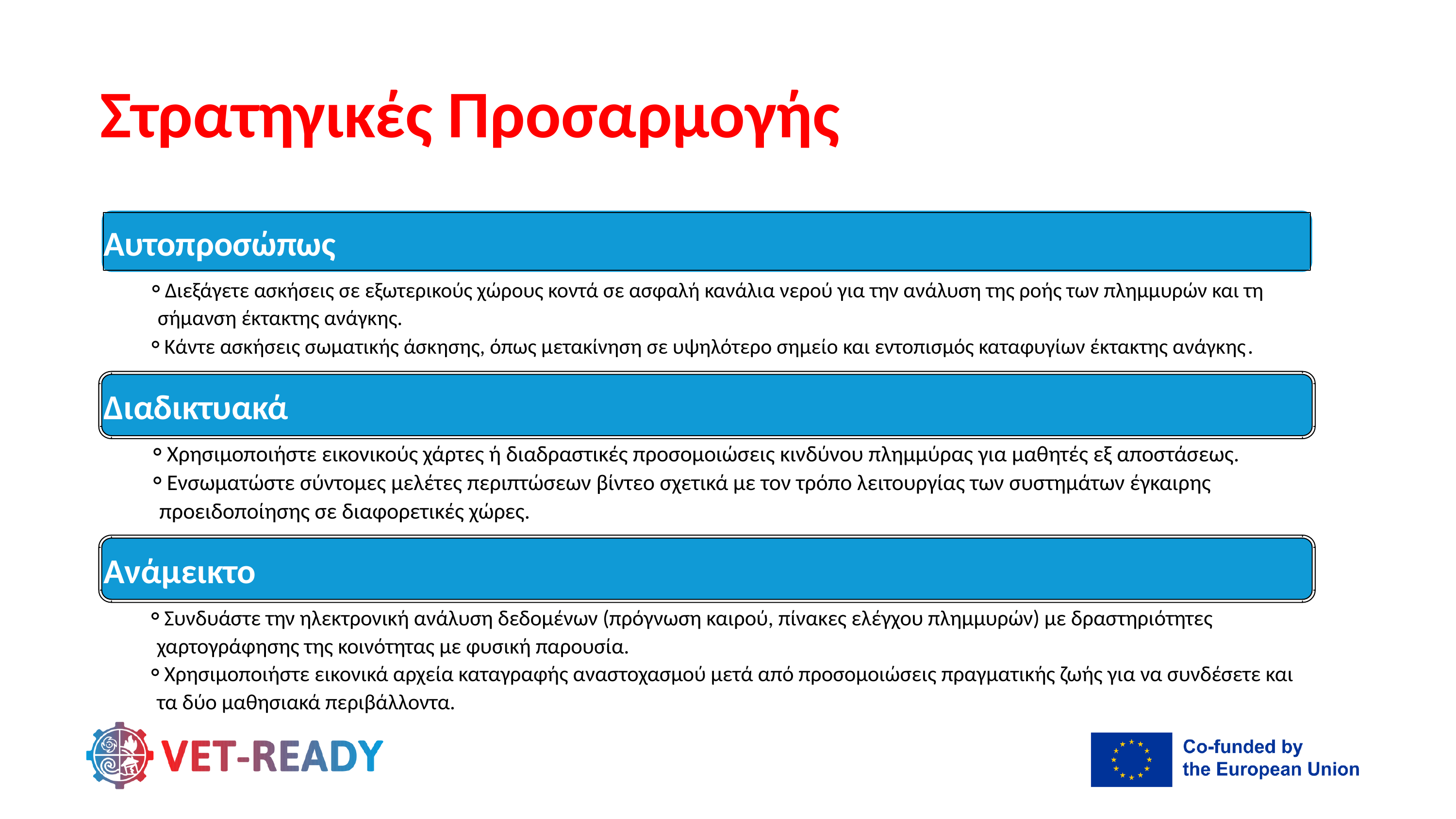

Στρατηγικές Προσαρμογής

Αυτοπροσώπως
Διεξάγετε ασκήσεις σε εξωτερικούς χώρους κοντά σε ασφαλή κανάλια νερού για την ανάλυση της ροής των πλημμυρών και τη σήμανση έκτακτης ανάγκης.
Κάντε ασκήσεις σωματικής άσκησης, όπως μετακίνηση σε υψηλότερο σημείο και εντοπισμός καταφυγίων έκτακτης ανάγκης.

Διαδικτυακά
Χρησιμοποιήστε εικονικούς χάρτες ή διαδραστικές προσομοιώσεις κινδύνου πλημμύρας για μαθητές εξ αποστάσεως.
Ενσωματώστε σύντομες μελέτες περιπτώσεων βίντεο σχετικά με τον τρόπο λειτουργίας των συστημάτων έγκαιρης προειδοποίησης σε διαφορετικές χώρες.

Ανάμεικτο
Συνδυάστε την ηλεκτρονική ανάλυση δεδομένων (πρόγνωση καιρού, πίνακες ελέγχου πλημμυρών) με δραστηριότητες χαρτογράφησης της κοινότητας με φυσική παρουσία.
Χρησιμοποιήστε εικονικά αρχεία καταγραφής αναστοχασμού μετά από προσομοιώσεις πραγματικής ζωής για να συνδέσετε και τα δύο μαθησιακά περιβάλλοντα.